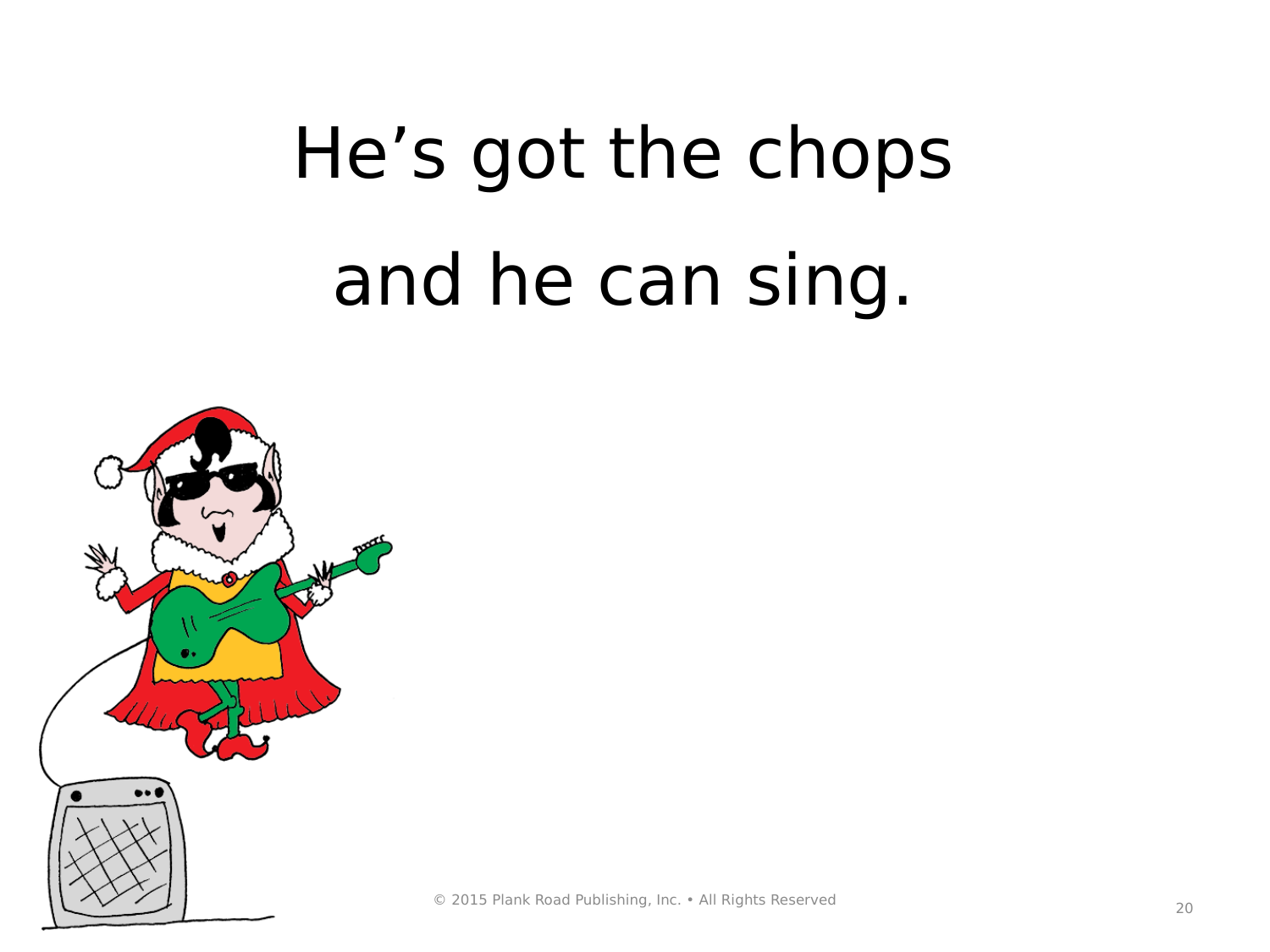

He’s got the chops
and he can sing.
20